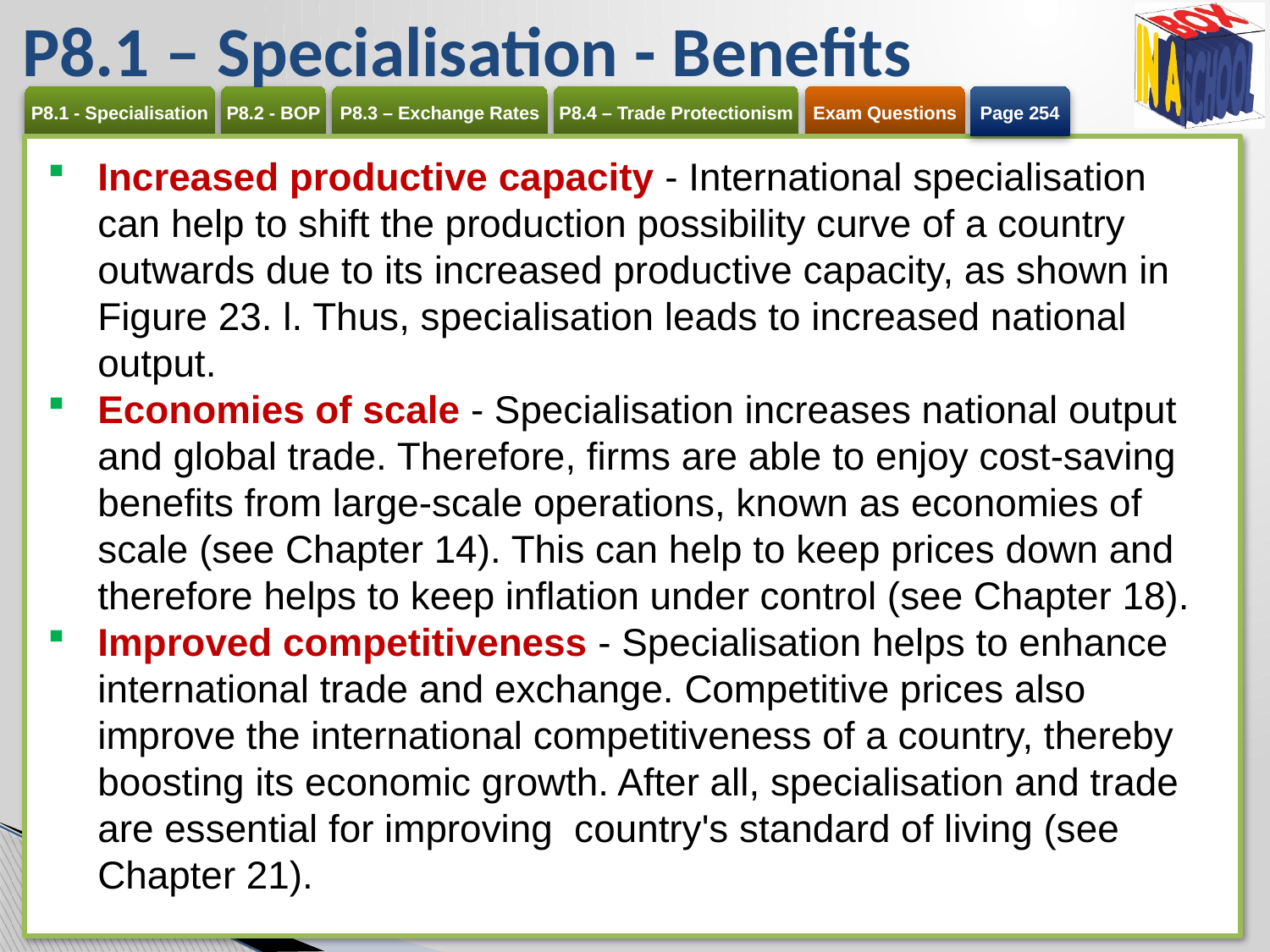

# P8.1 – Specialisation - Benefits
Page 254
Increased productive capacity - International specialisation can help to shift the production possibility curve of a country outwards due to its increased productive capacity, as shown in Figure 23. l. Thus, specialisation leads to increased national output.
Economies of scale - Specialisation increases national output and global trade. Therefore, firms are able to enjoy cost-saving benefits from large-scale operations, known as economies of scale (see Chapter 14). This can help to keep prices down and therefore helps to keep inflation under control (see Chapter 18).
Improved competitiveness - Specialisation helps to enhance international trade and exchange. Competitive prices also improve the international competitiveness of a country, thereby boosting its economic growth. After all, specialisation and trade are essential for improving  country's standard of living (see Chapter 21).